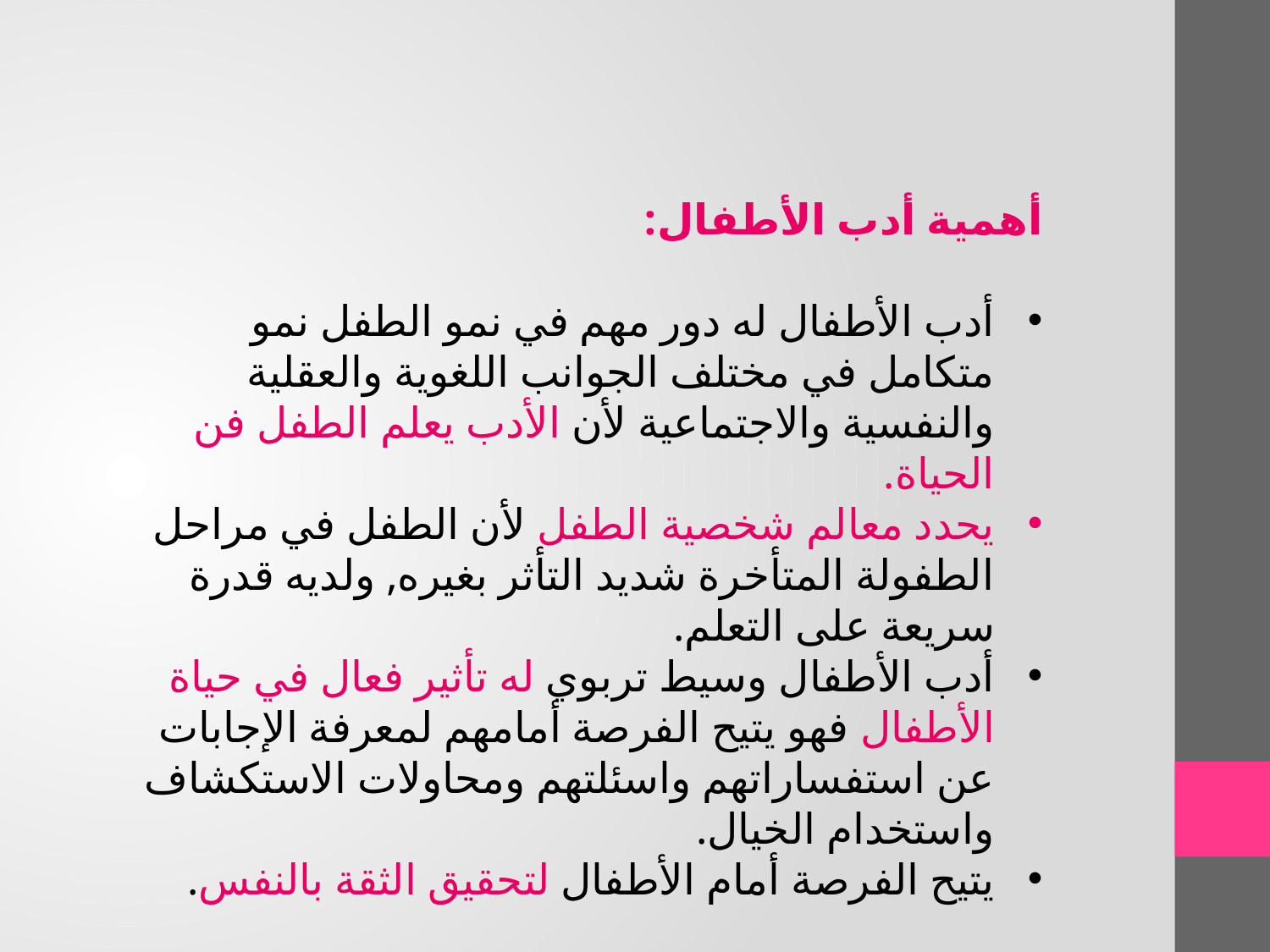

أهمية أدب الأطفال:

أدب الأطفال له دور مهم في نمو الطفل نمو متكامل في مختلف الجوانب اللغوية والعقلية والنفسية والاجتماعية لأن الأدب يعلم الطفل فن الحياة.
يحدد معالم شخصية الطفل لأن الطفل في مراحل الطفولة المتأخرة شديد التأثر بغيره, ولديه قدرة سريعة على التعلم.
أدب الأطفال وسيط تربوي له تأثير فعال في حياة الأطفال فهو يتيح الفرصة أمامهم لمعرفة الإجابات عن استفساراتهم واسئلتهم ومحاولات الاستكشاف واستخدام الخيال.
يتيح الفرصة أمام الأطفال لتحقيق الثقة بالنفس.